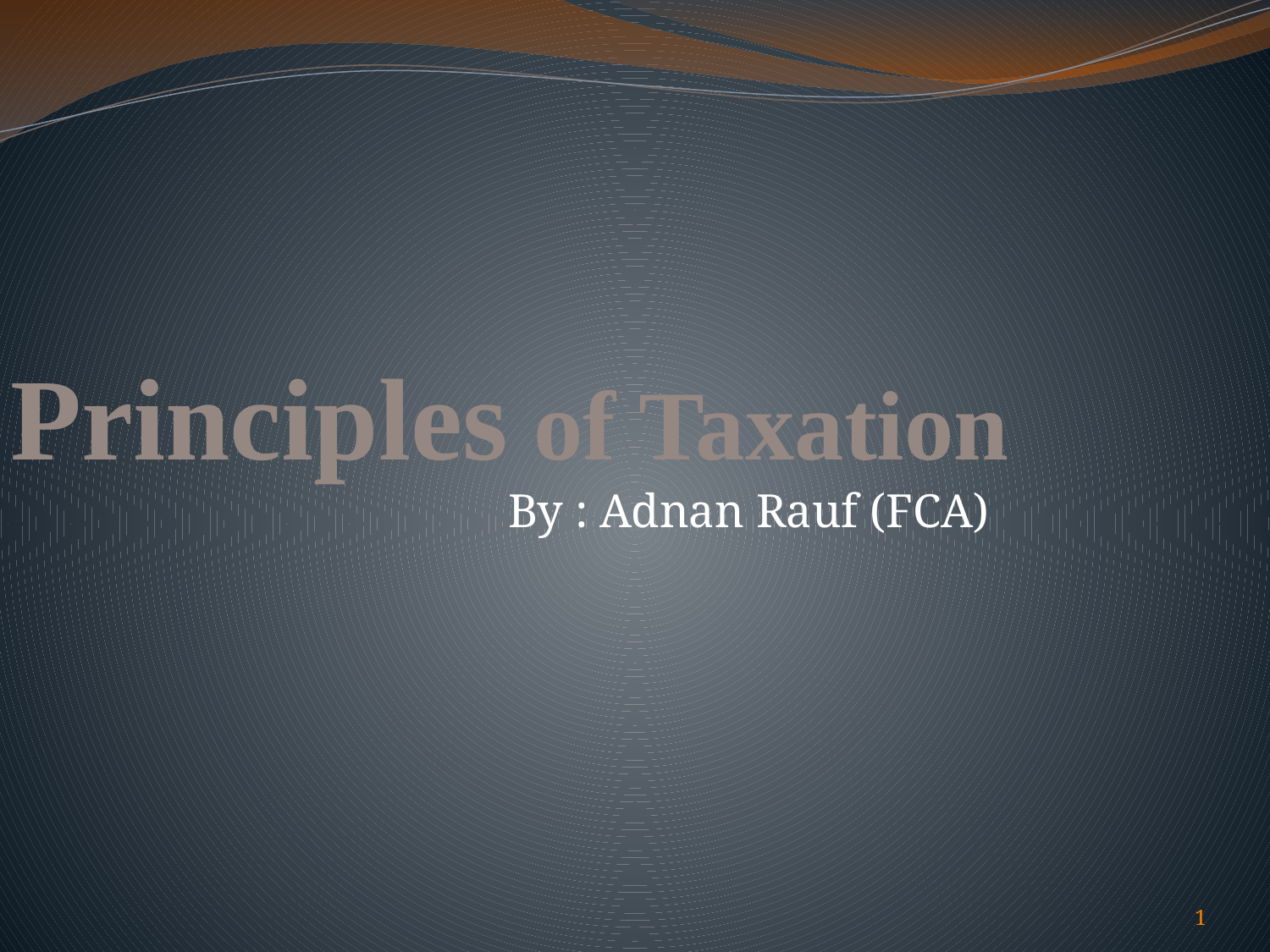

# Principles of Taxation
By : Adnan Rauf (FCA)
1